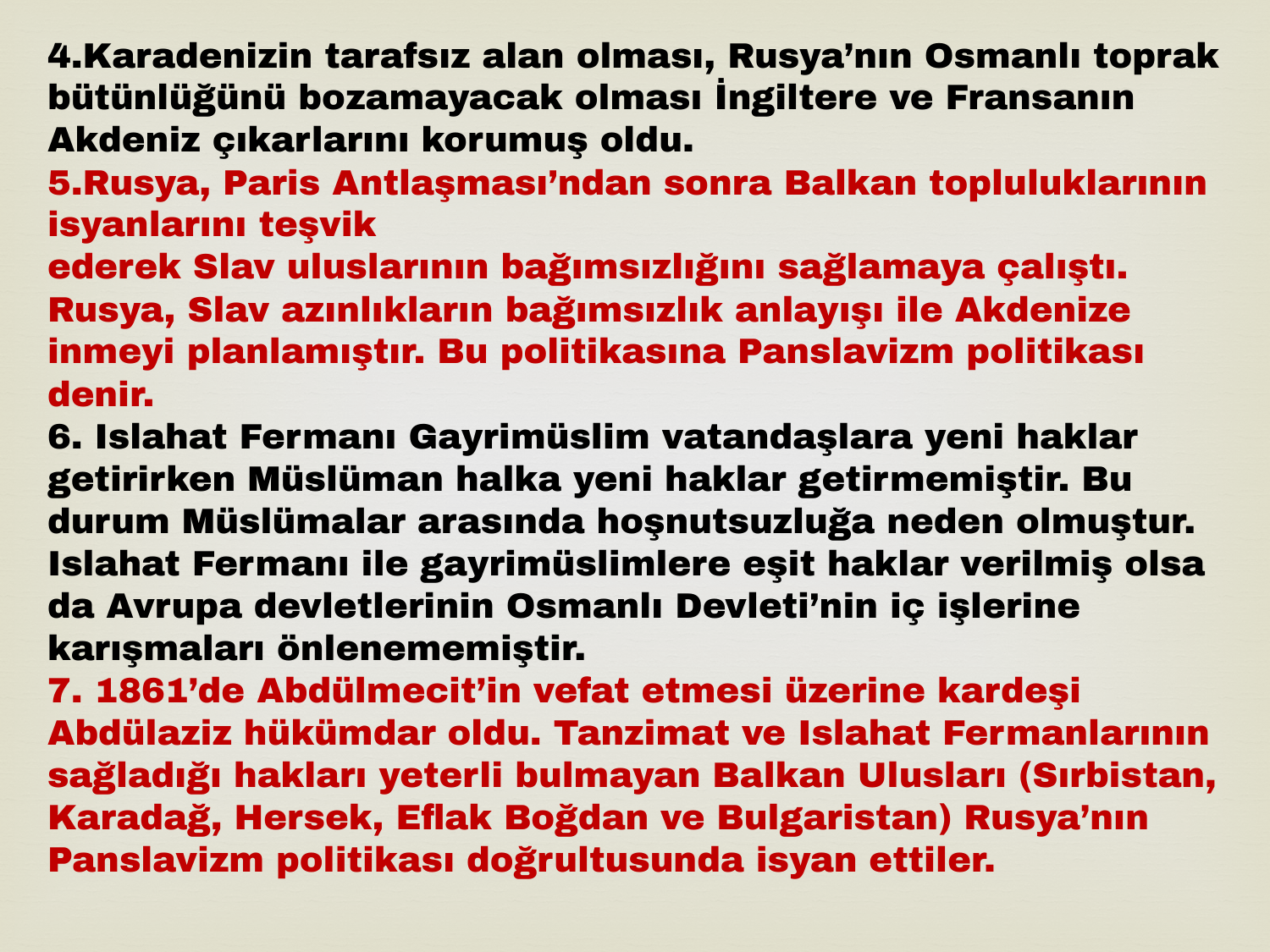

4.Karadenizin tarafsız alan olması, Rusya’nın Osmanlı toprak bütünlüğünü bozamayacak olması İngiltere ve Fransanın Akdeniz çıkarlarını korumuş oldu.
5.Rusya, Paris Antlaşması’ndan sonra Balkan topluluklarının isyanlarını teşvik
ederek Slav uluslarının bağımsızlığını sağlamaya çalıştı. Rusya, Slav azınlıkların bağımsızlık anlayışı ile Akdenize inmeyi planlamıştır. Bu politikasına Panslavizm politikası denir.
6. Islahat Fermanı Gayrimüslim vatandaşlara yeni haklar getirirken Müslüman halka yeni haklar getirmemiştir. Bu durum Müslümalar arasında hoşnutsuzluğa neden olmuştur. Islahat Fermanı ile gayrimüslimlere eşit haklar verilmiş olsa da Avrupa devletlerinin Osmanlı Devleti’nin iç işlerine karışmaları önlenememiştir.
7. 1861’de Abdülmecit’in vefat etmesi üzerine kardeşi Abdülaziz hükümdar oldu. Tanzimat ve Islahat Fermanlarının sağladığı hakları yeterli bulmayan Balkan Ulusları (Sırbistan, Karadağ, Hersek, Eflak Boğdan ve Bulgaristan) Rusya’nın
Panslavizm politikası doğrultusunda isyan ettiler.